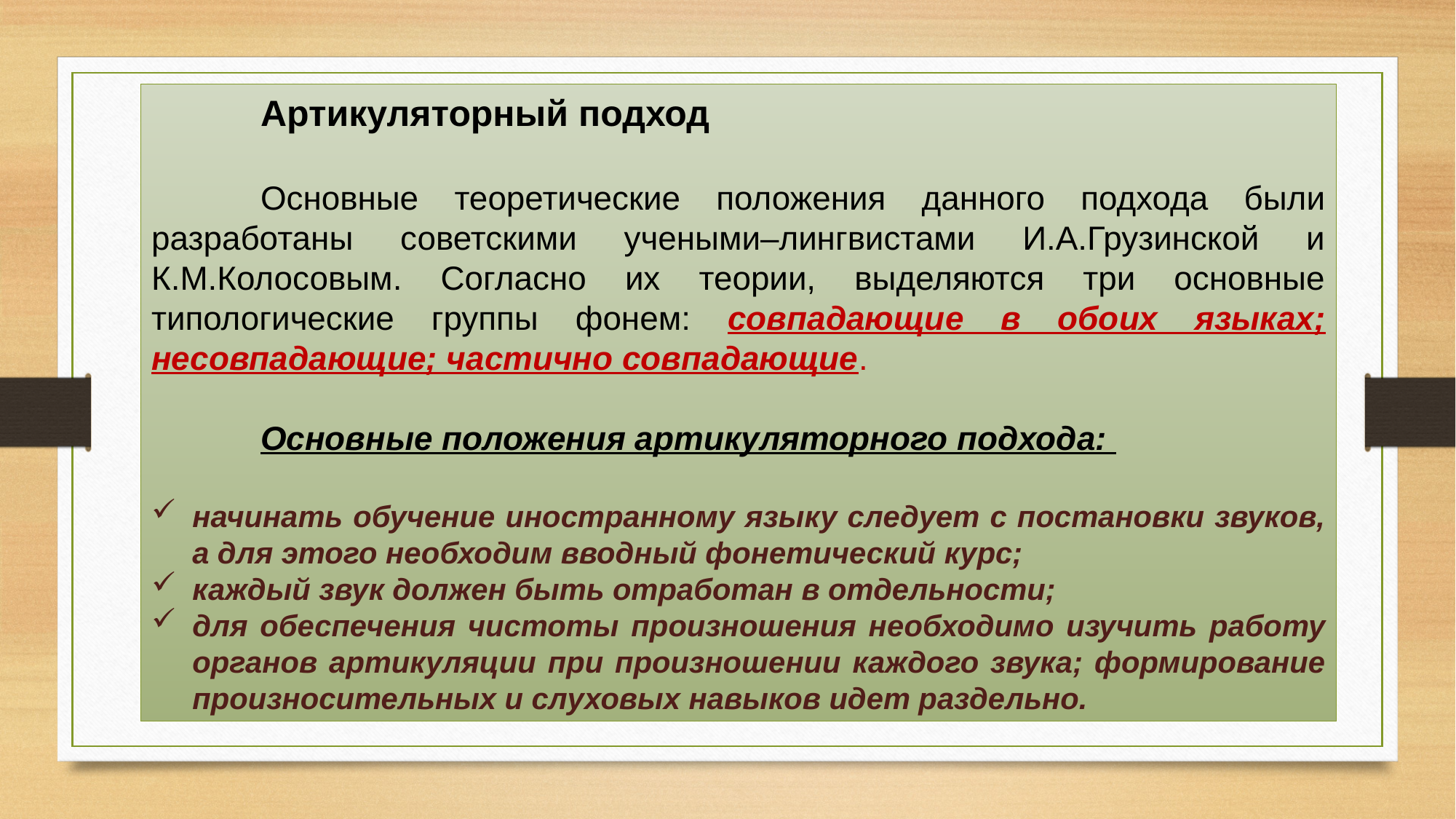

Артикуляторный подход

	Основные теоретические положения данного подхода были разработаны советскими учеными–лингвистами И.А.Грузинской и К.М.Колосовым. Согласно их теории, выделяются три основные типологические группы фонем: совпадающие в обоих языках; несовпадающие; частично совпадающие.

	Основные положения артикуляторного подхода:

начинать обучение иностранному языку следует с постановки звуков, а для этого необходим вводный фонетический курс;
каждый звук должен быть отработан в отдельности;
для обеспечения чистоты произношения необходимо изучить работу органов артикуляции при произношении каждого звука; формирование произносительных и слуховых навыков идет раздельно.